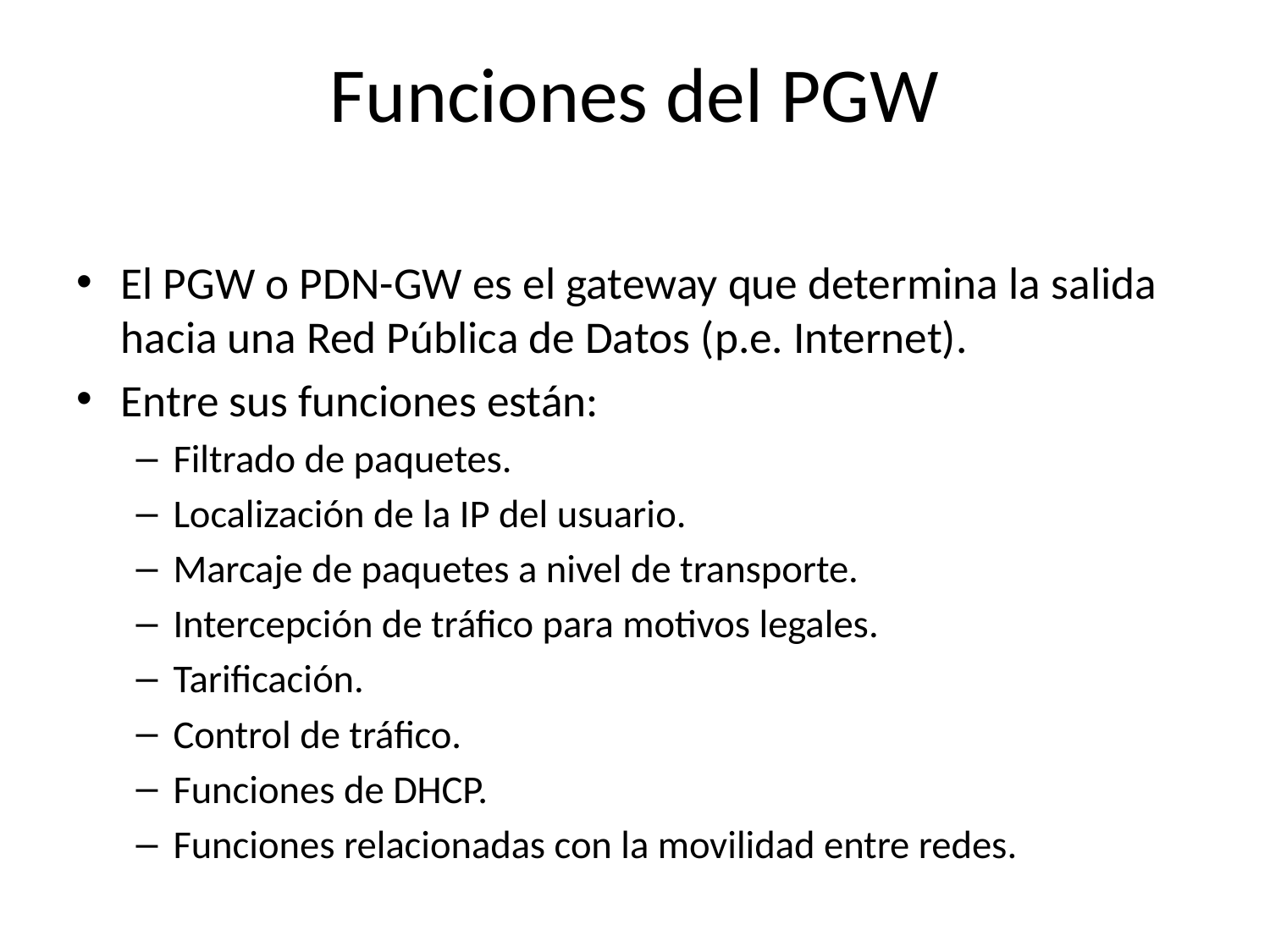

# Funciones del PGW
El PGW o PDN-GW es el gateway que determina la salida hacia una Red Pública de Datos (p.e. Internet).
Entre sus funciones están:
Filtrado de paquetes.
Localización de la IP del usuario.
Marcaje de paquetes a nivel de transporte.
Intercepción de tráfico para motivos legales.
Tarificación.
Control de tráfico.
Funciones de DHCP.
Funciones relacionadas con la movilidad entre redes.